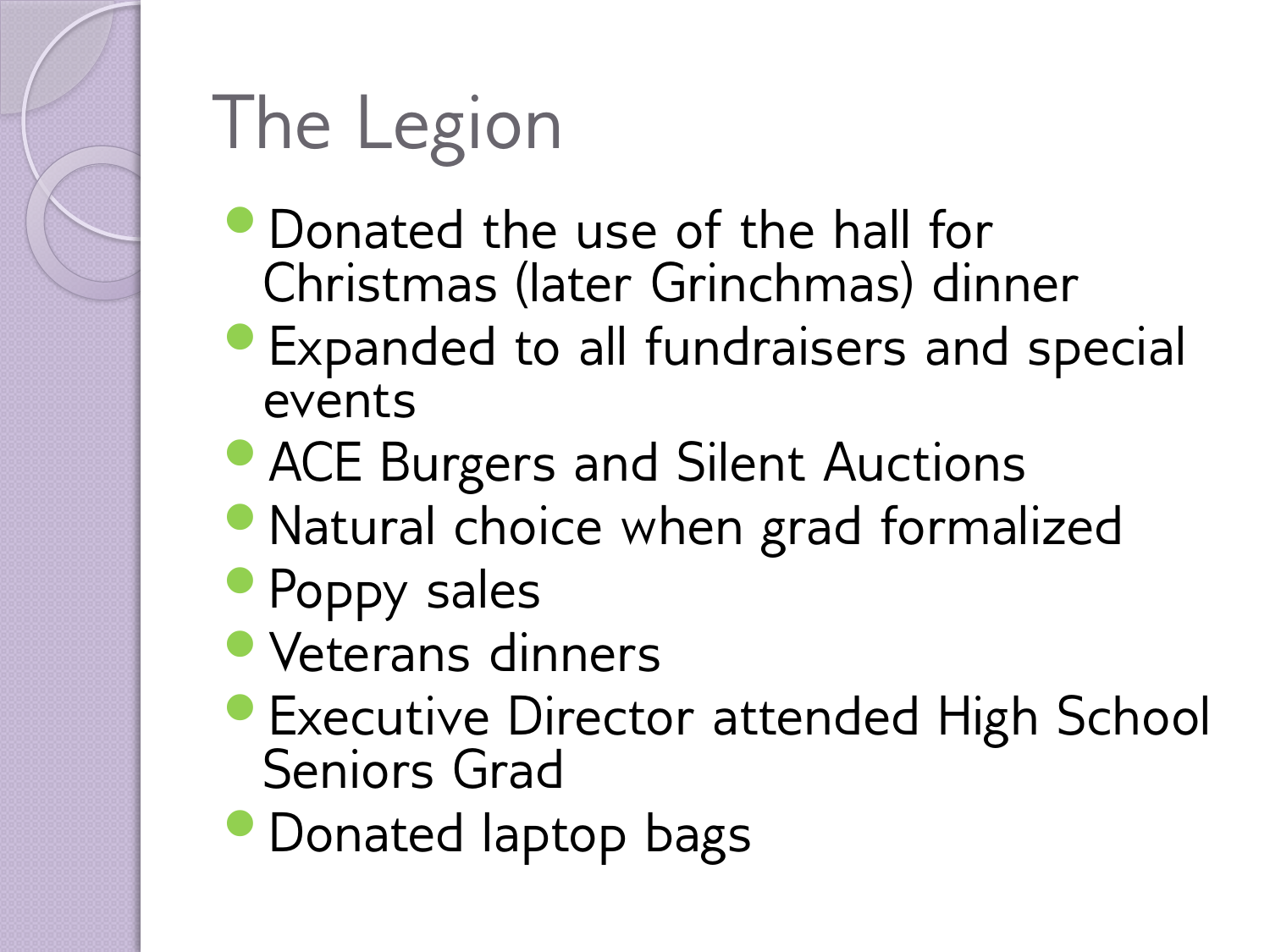

# The Legion
Donated the use of the hall for Christmas (later Grinchmas) dinner
Expanded to all fundraisers and special events
ACE Burgers and Silent Auctions
Natural choice when grad formalized
Poppy sales
Veterans dinners
Executive Director attended High School Seniors Grad
Donated laptop bags